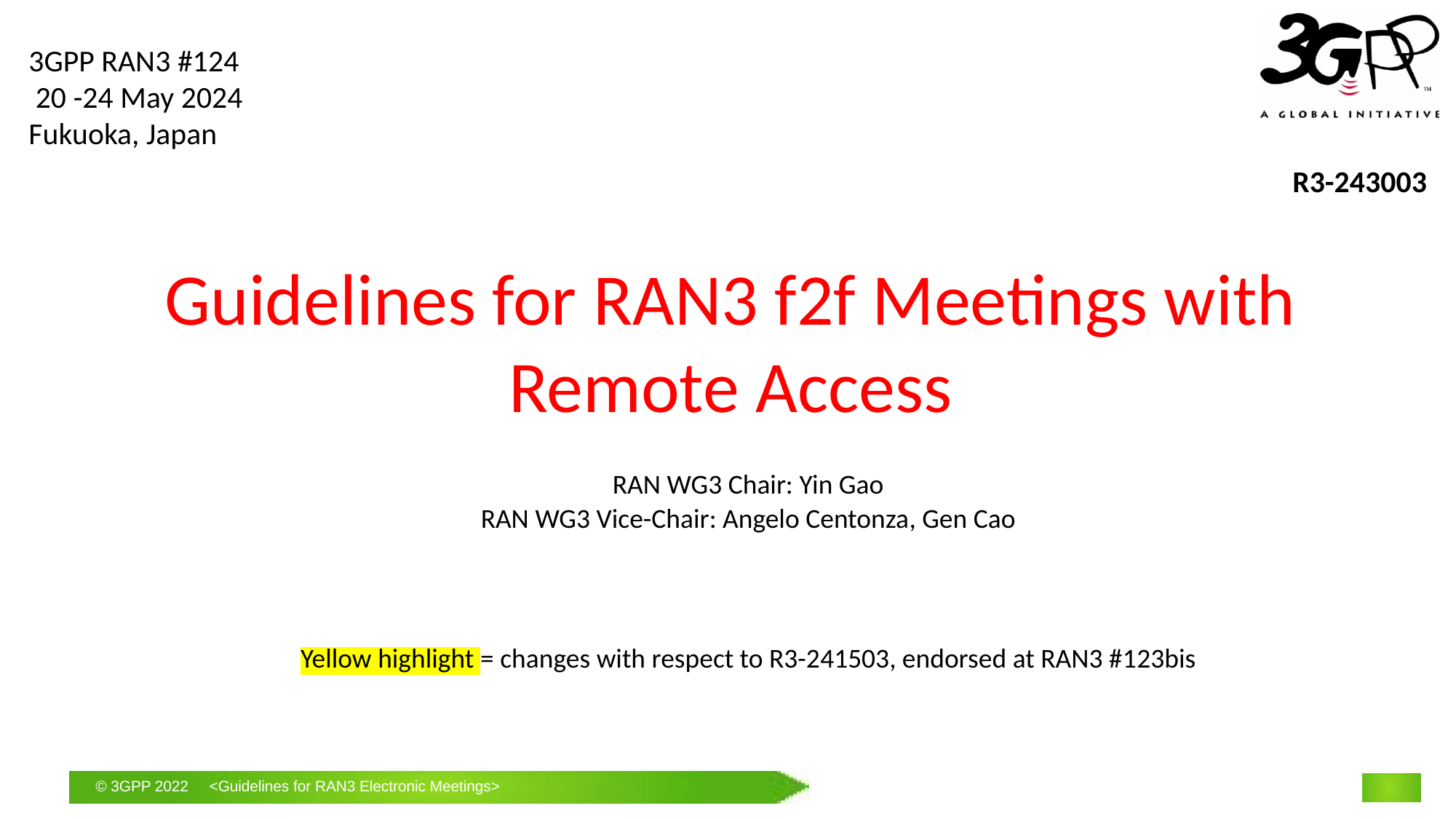

3GPP RAN3 #124
 20 -24 May 2024
Fukuoka, Japan
R3-243003
# Guidelines for RAN3 f2f Meetings with Remote Access
RAN WG3 Chair: Yin Gao
RAN WG3 Vice-Chair: Angelo Centonza, Gen Cao

Yellow highlight = changes with respect to R3-241503, endorsed at RAN3 #123bis
1